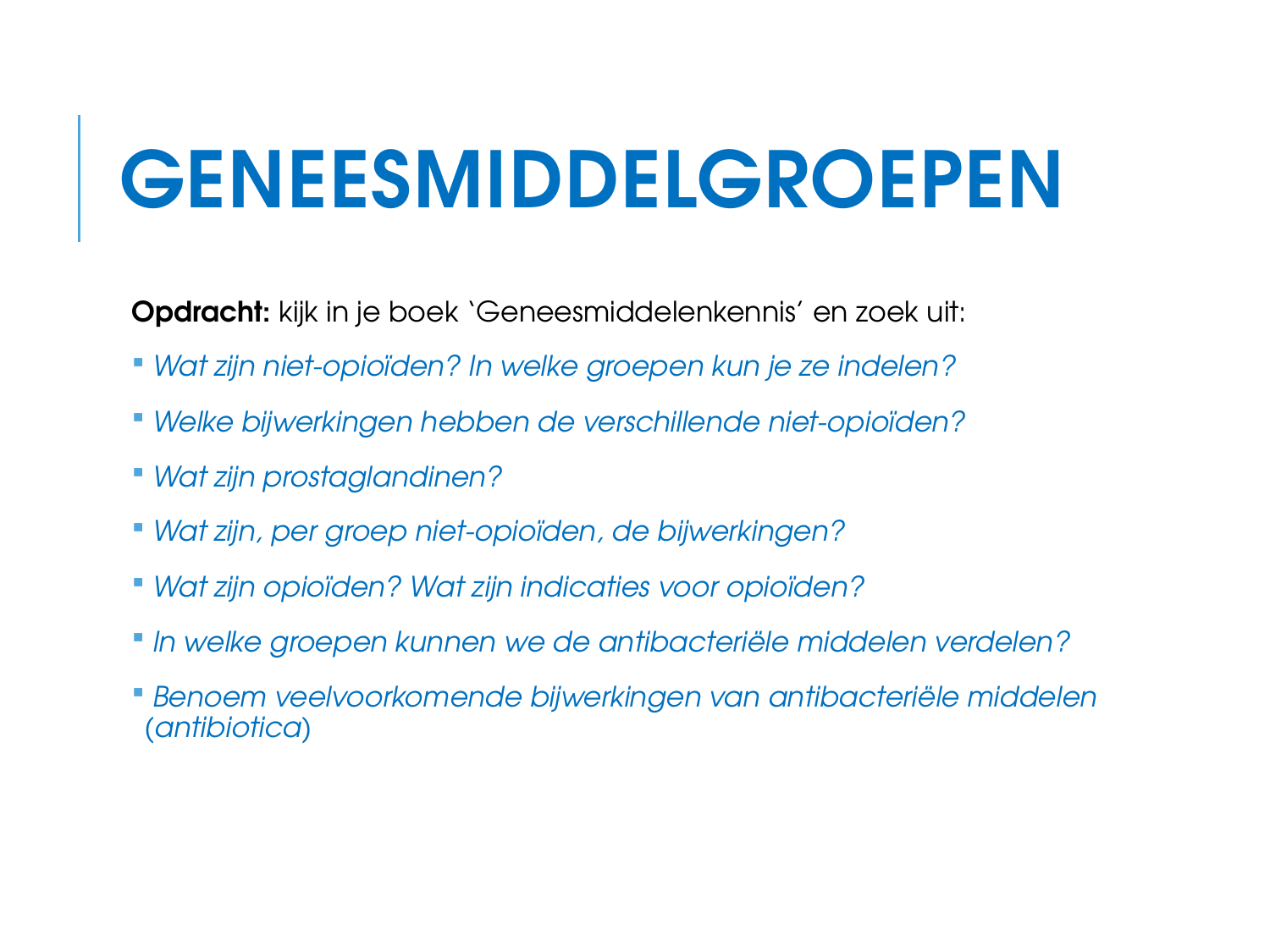

# Geneesmiddelgroepen
Opdracht: kijk in je boek ‘Geneesmiddelenkennis’ en zoek uit:
 Wat zijn niet-opioïden? In welke groepen kun je ze indelen?
 Welke bijwerkingen hebben de verschillende niet-opioïden?
 Wat zijn prostaglandinen?
 Wat zijn, per groep niet-opioïden, de bijwerkingen?
 Wat zijn opioïden? Wat zijn indicaties voor opioïden?
 In welke groepen kunnen we de antibacteriële middelen verdelen?
 Benoem veelvoorkomende bijwerkingen van antibacteriële middelen (antibiotica)